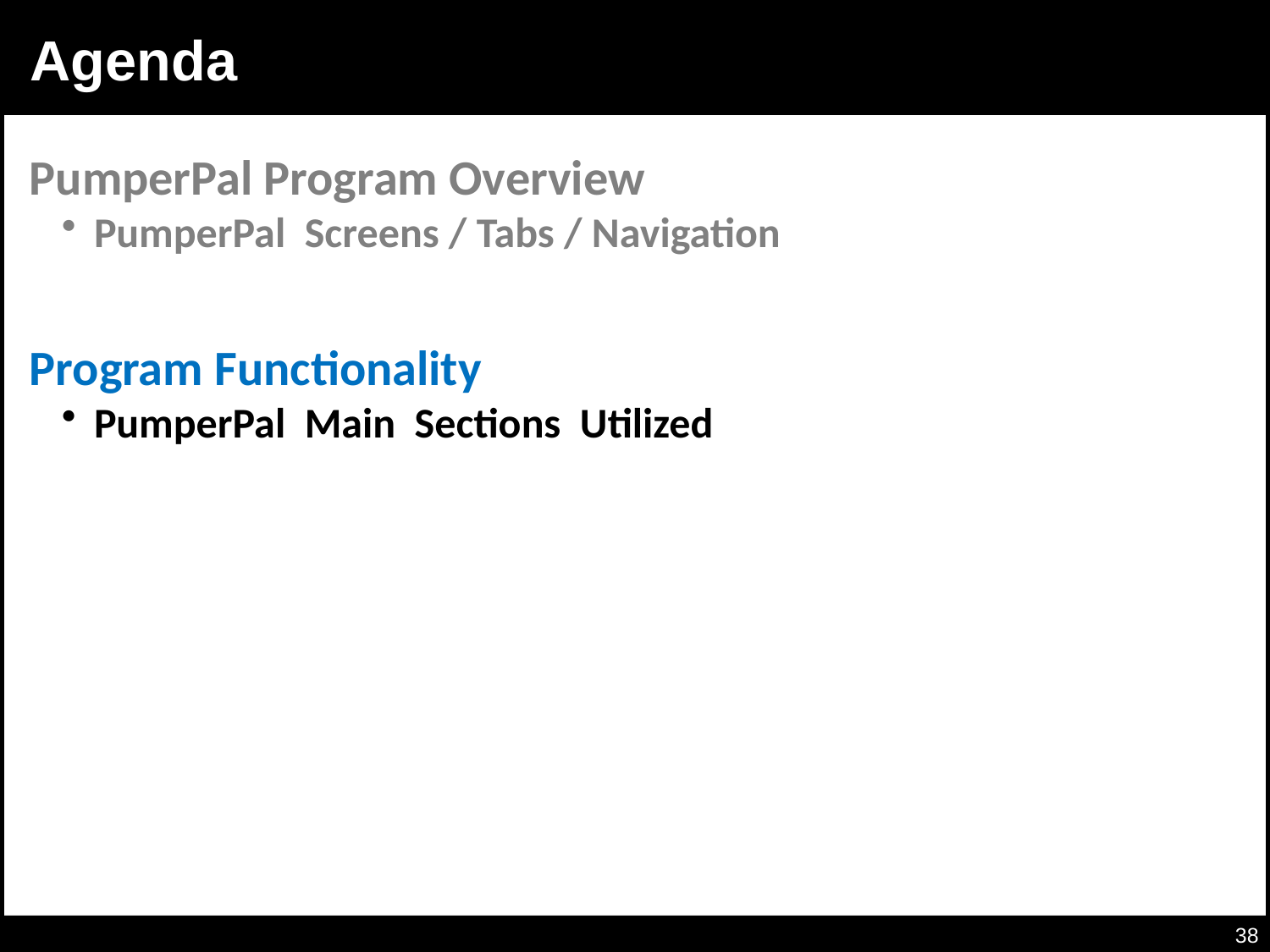

Operator
Agenda
PumperPal Program Overview
PumperPal  Screens / Tabs / Navigation
Program Functionality
PumperPal  Main  Sections  Utilized